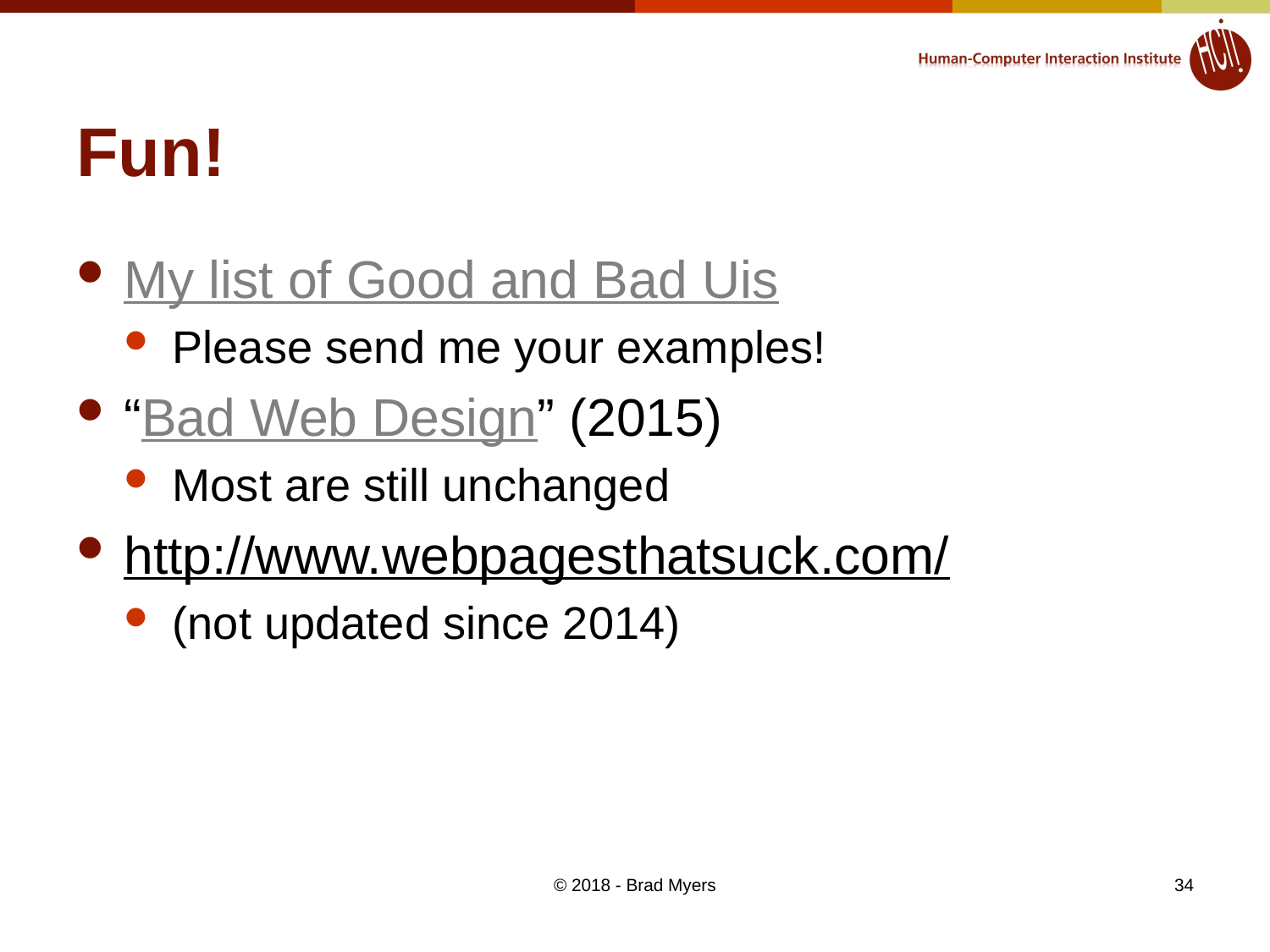

# Fun!
My list of Good and Bad Uis
Please send me your examples!
“Bad Web Design” (2015)
Most are still unchanged
http://www.webpagesthatsuck.com/
(not updated since 2014)
© 2018 - Brad Myers
34